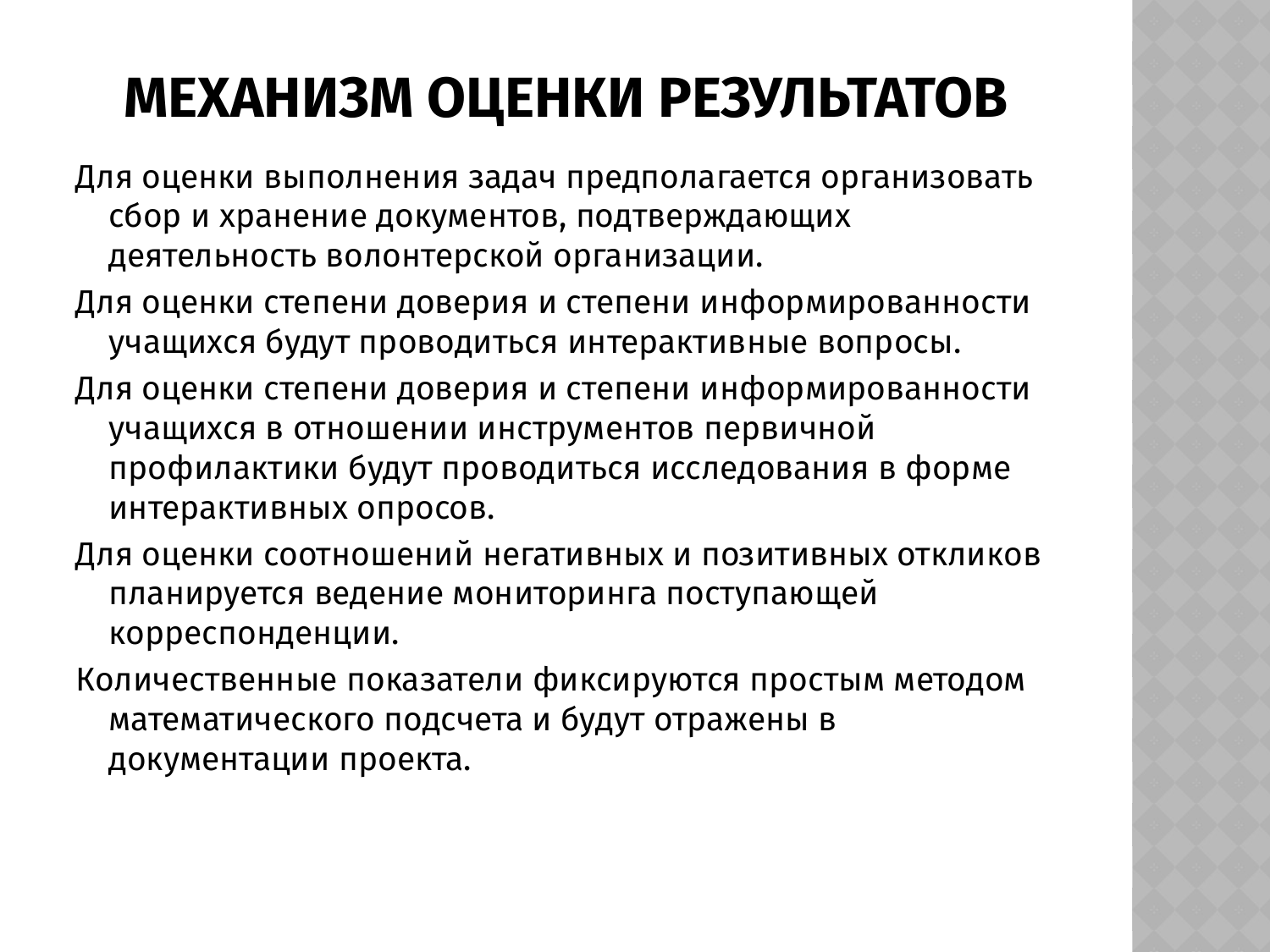

# Механизм оценки результатов
Для оценки выполнения задач предполагается организовать сбор и хранение документов, подтверждающих деятельность волонтерской организации.
Для оценки степени доверия и степени информированности учащихся будут проводиться интерактивные вопросы.
Для оценки степени доверия и степени информированности учащихся в отношении инструментов первичной профилактики будут проводиться исследования в форме интерактивных опросов.
Для оценки соотношений негативных и позитивных откликов планируется ведение мониторинга поступающей корреспонденции.
Количественные показатели фиксируются простым методом математического подсчета и будут отражены в документации проекта.